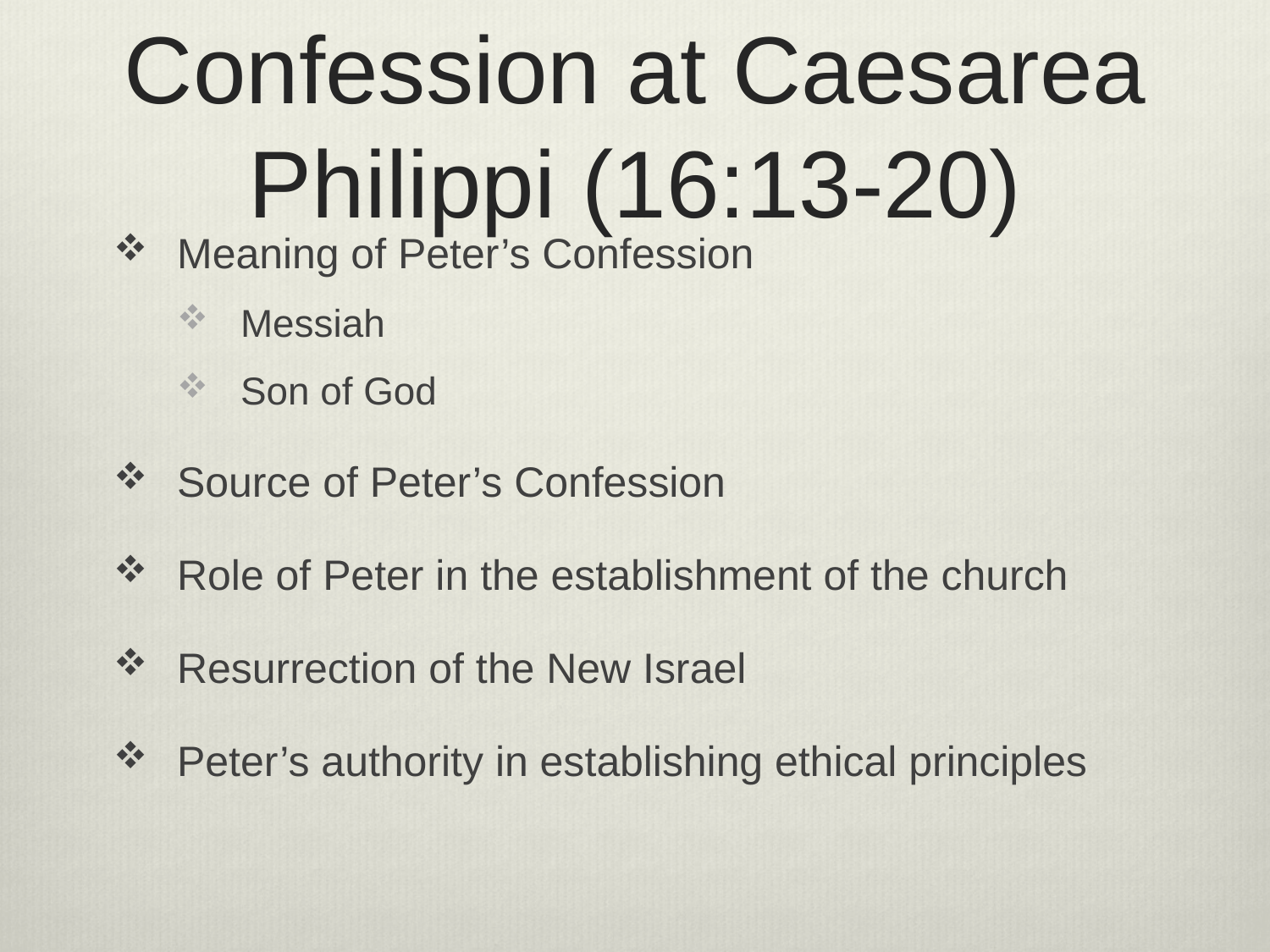

# Confession at Caesarea Philippi (16:13-20)
Meaning of Peter’s Confession
Messiah
Son of God
Source of Peter’s Confession
Role of Peter in the establishment of the church
Resurrection of the New Israel
Peter’s authority in establishing ethical principles